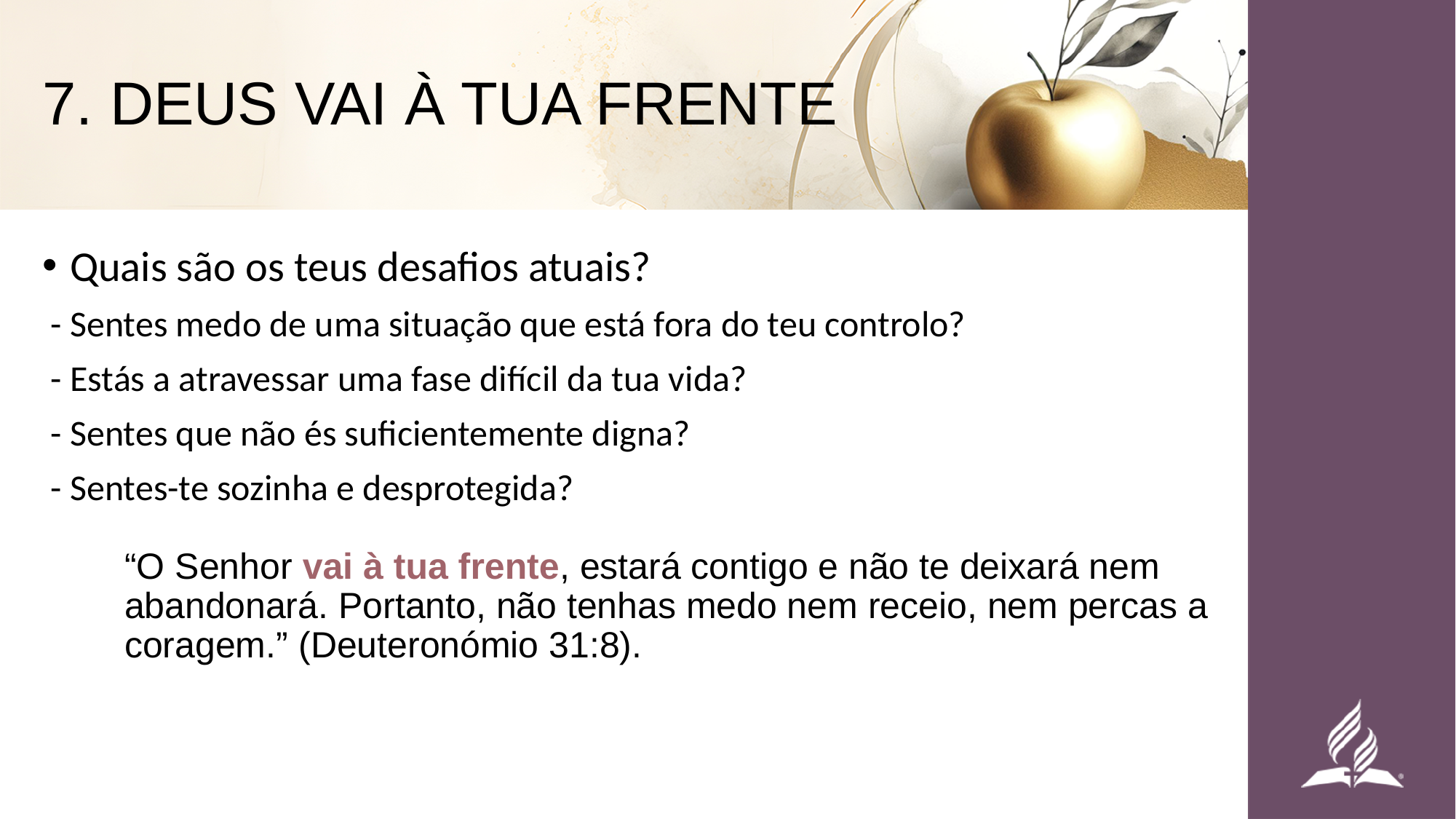

# 7. DEUS VAI À TUA FRENTE
Quais são os teus desafios atuais?
 - Sentes medo de uma situação que está fora do teu controlo?
 - Estás a atravessar uma fase difícil da tua vida?
 - Sentes que não és suficientemente digna?
 - Sentes-te sozinha e desprotegida?

“O Senhor vai à tua frente, estará contigo e não te deixará nem abandonará. Portanto, não tenhas medo nem receio, nem percas a coragem.” (Deuteronómio 31:8).